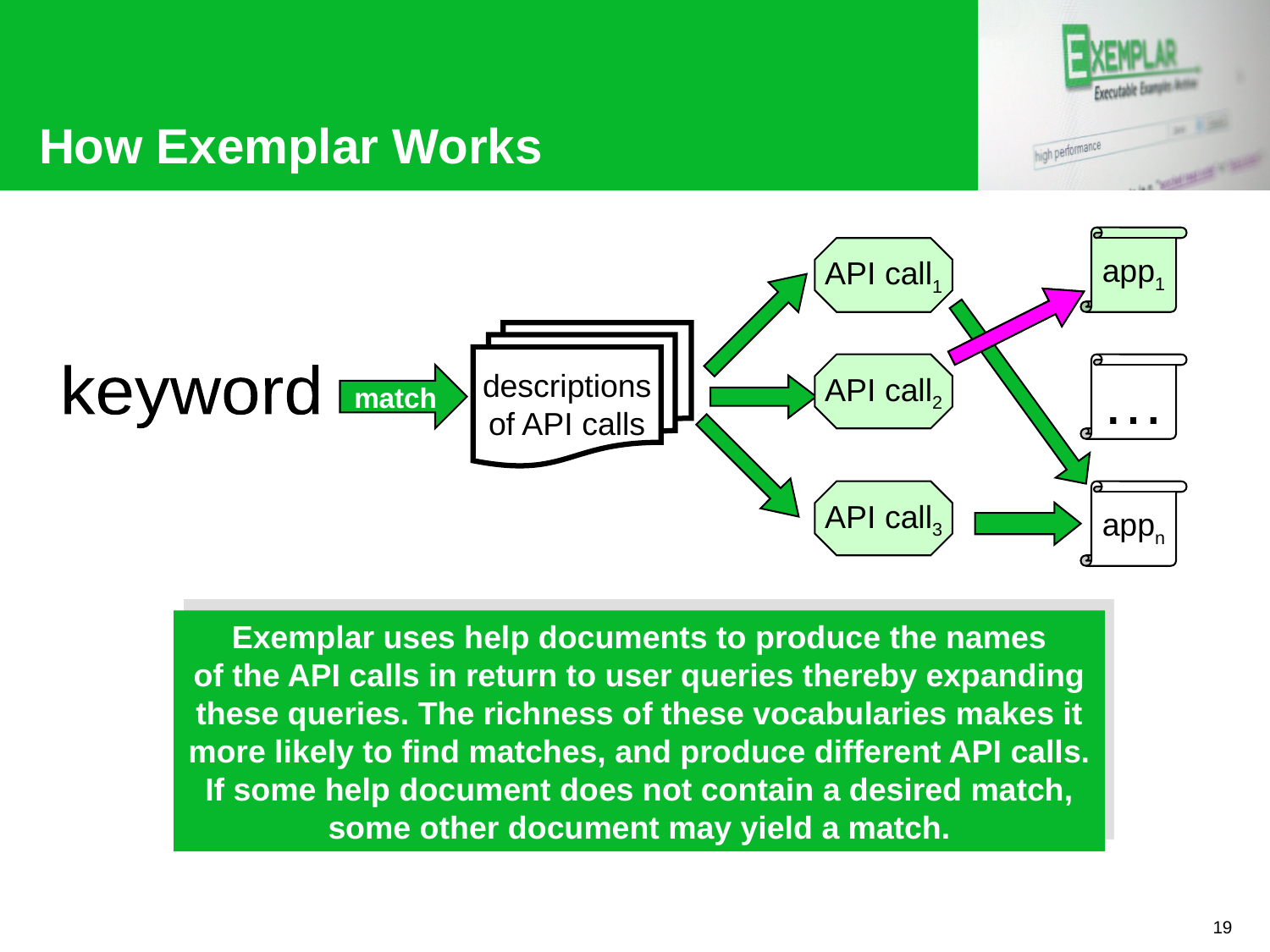

# How Exemplar Works
app1
API call1
API call2
API call3

descriptions
of API calls
…
keyword
match

appn

Exemplar uses help documents to produce the names
of the API calls in return to user queries thereby expanding these queries. The richness of these vocabularies makes it more likely to find matches, and produce different API calls. If some help document does not contain a desired match, some other document may yield a match.
19